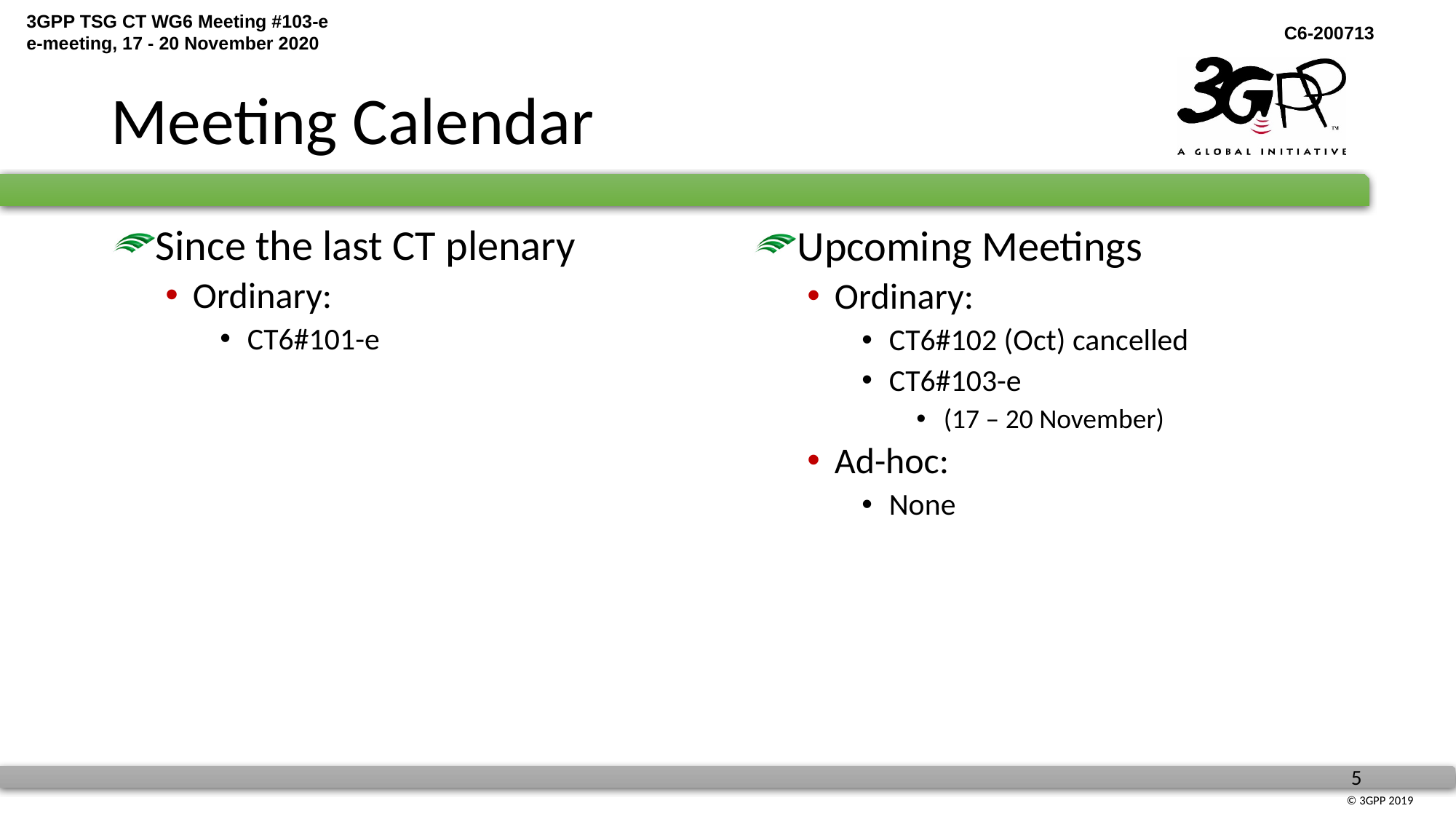

# Meeting Calendar
Since the last CT plenary
Ordinary:
CT6#101-e
Upcoming Meetings
Ordinary:
CT6#102 (Oct) cancelled
CT6#103-e
(17 – 20 November)
Ad-hoc:
None